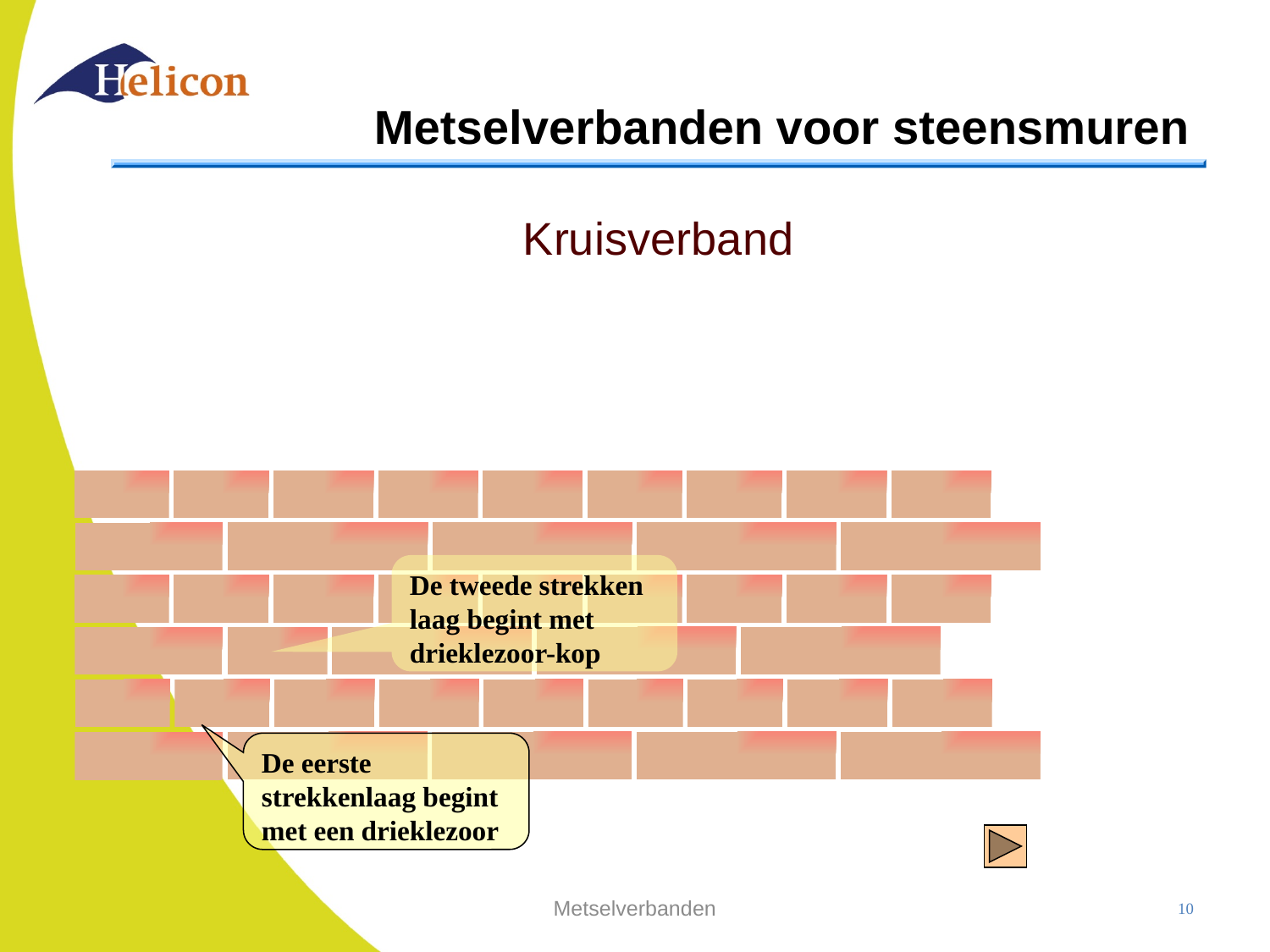

# Metselverbanden voor steensmuren

Kruisverband
- Strekkenlagen verspringen een kop
- Koppenlagen liggen boven elkaar

De tweede strekken laag begint met drieklezoor-kop

De eerste strekkenlaag begint met een drieklezoor

Metselverbanden
10